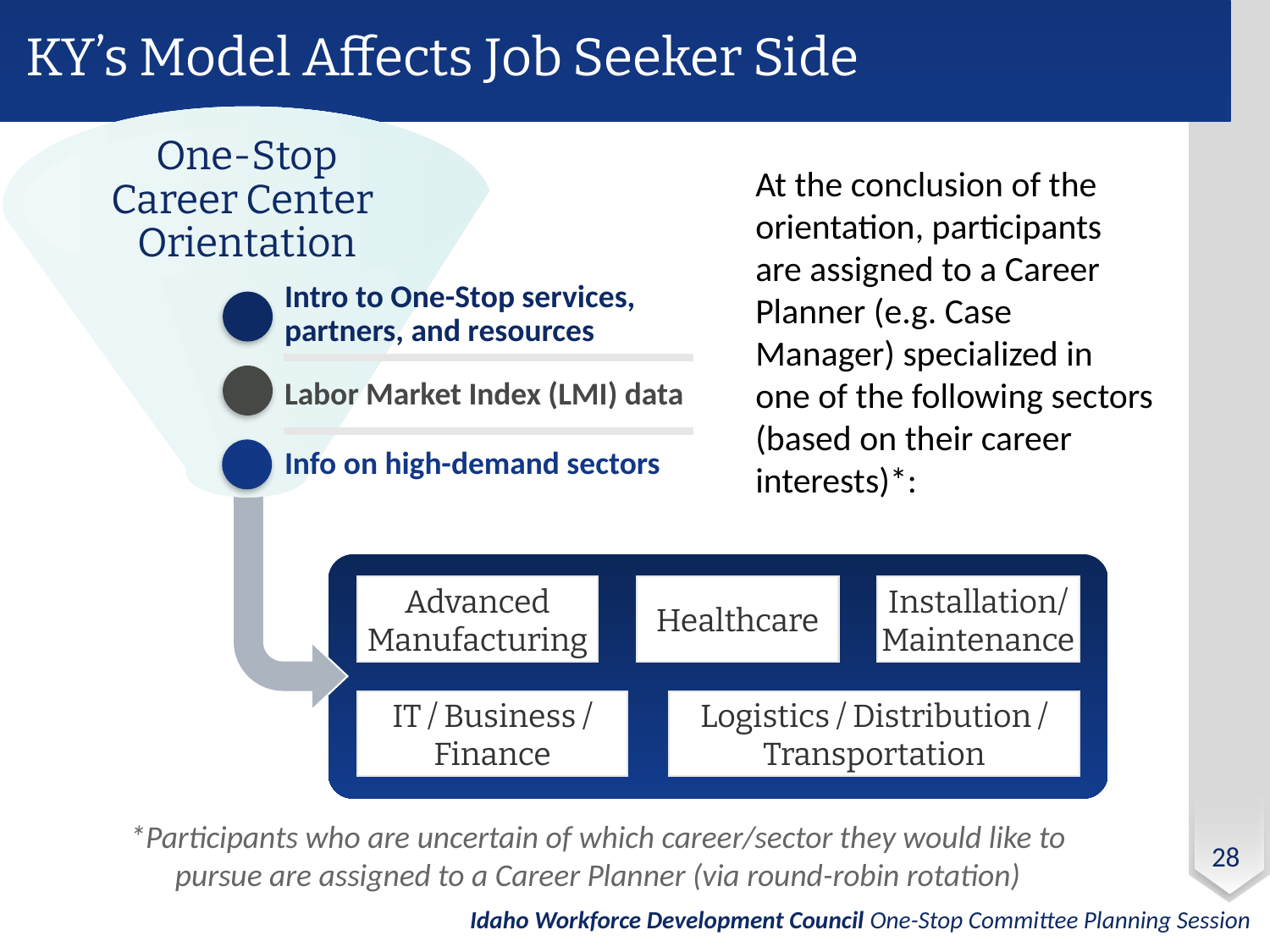

# KY’s Model Affects Job Seeker Side

One-Stop
Career Center
Orientation
Intro to One-Stop services,
partners, and resources
Labor Market Index (LMI) data
Info on high-demand sectors
At the conclusion of the orientation, participants are assigned to a Career Planner (e.g. Case Manager) specialized in one of the following sectors (based on their career interests)*:

Advanced
Manufacturing
Healthcare
Installation/
Maintenance
IT / Business /
Finance
Logistics / Distribution /
Transportation

*Participants who are uncertain of which career/sector they would like to pursue are assigned to a Career Planner (via round-robin rotation)
28